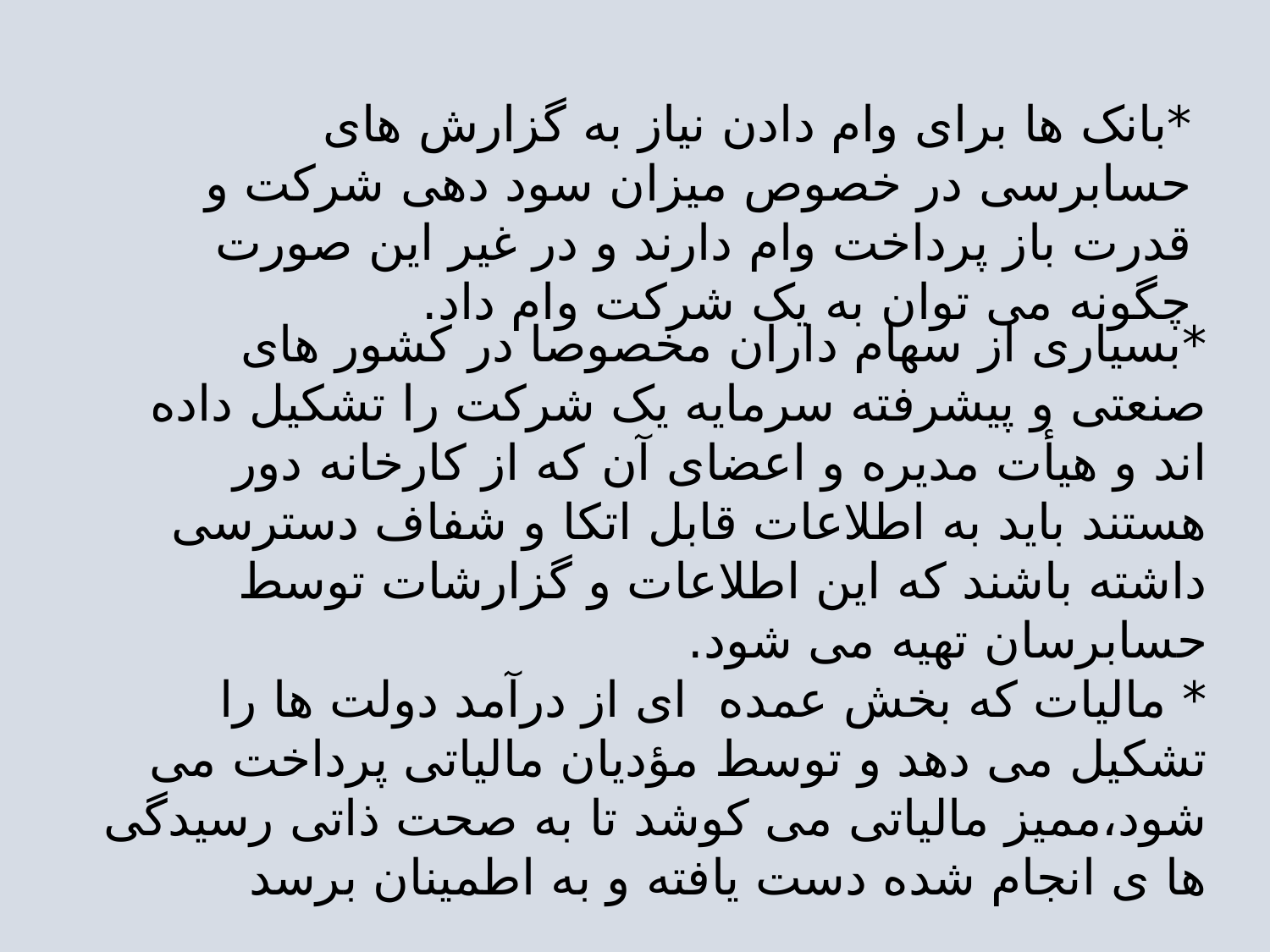

*بانک ها برای وام دادن نیاز به گزارش های حسابرسی در خصوص میزان سود دهی شرکت و قدرت باز پرداخت وام دارند و در غیر این صورت چگونه می توان به یک شرکت وام داد.
*بسیاری از سهام داران مخصوصا در کشور های صنعتی و پیشرفته سرمایه یک شرکت را تشکیل داده اند و هیأت مدیره و اعضای آن که از کارخانه دور هستند باید به اطلاعات قابل اتکا و شفاف دسترسی داشته باشند که این اطلاعات و گزارشات توسط حسابرسان تهیه می شود.
* مالیات که بخش عمده  ای از درآمد دولت ها را تشکیل می دهد و توسط مؤدیان مالیاتی پرداخت می شود،ممیز مالیاتی می کوشد تا به صحت ذاتی رسیدگی ها ی انجام شده دست یافته و به اطمینان برسد